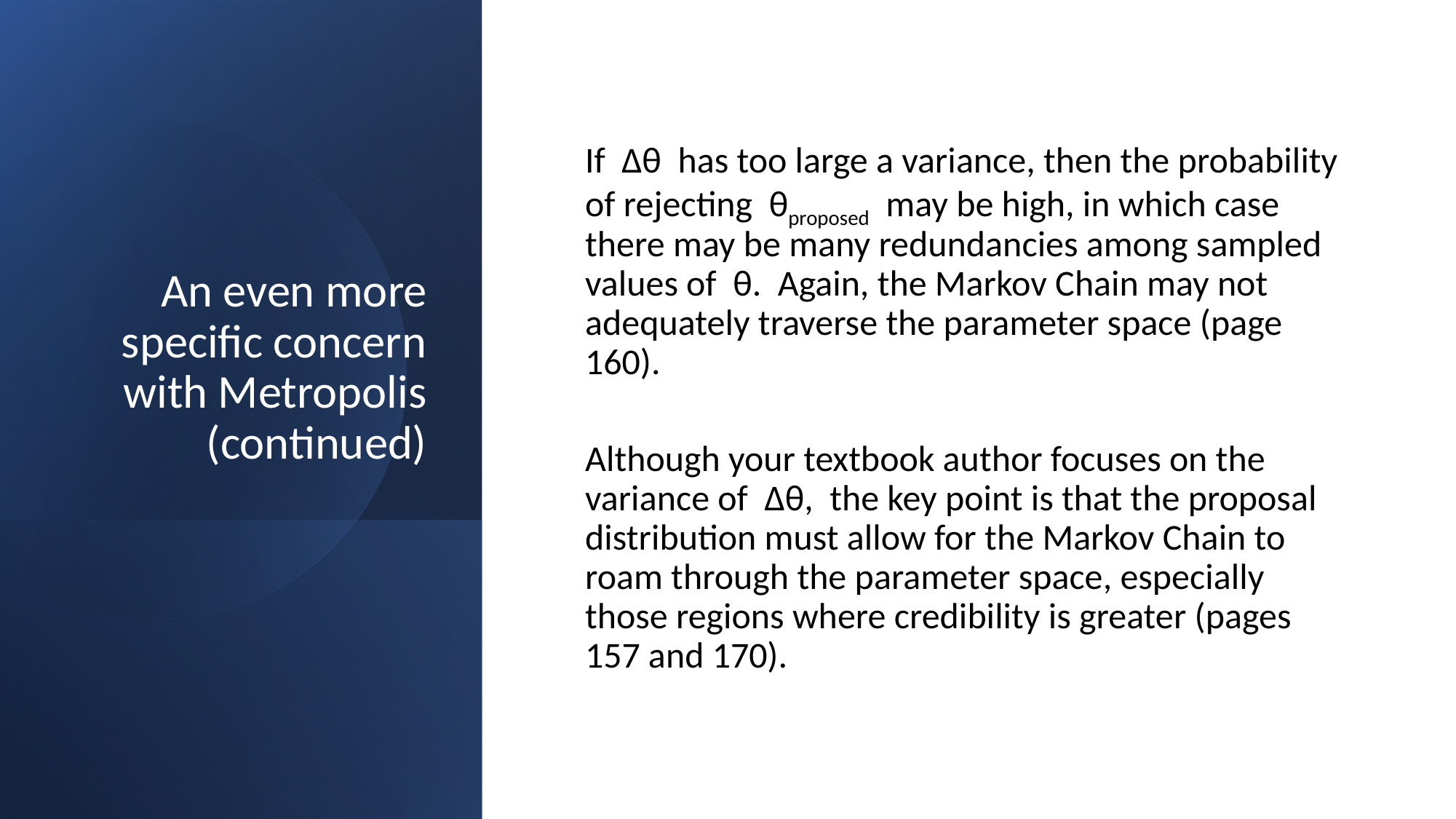

# An even more specific concern with Metropolis (continued)
If  Δθ  has too large a variance, then the probability of rejecting  θproposed  may be high, in which case there may be many redundancies among sampled values of  θ.  Again, the Markov Chain may not adequately traverse the parameter space (page 160).

Although your textbook author focuses on the variance of  Δθ,  the key point is that the proposal distribution must allow for the Markov Chain to roam through the parameter space, especially those regions where credibility is greater (pages 157 and 170).